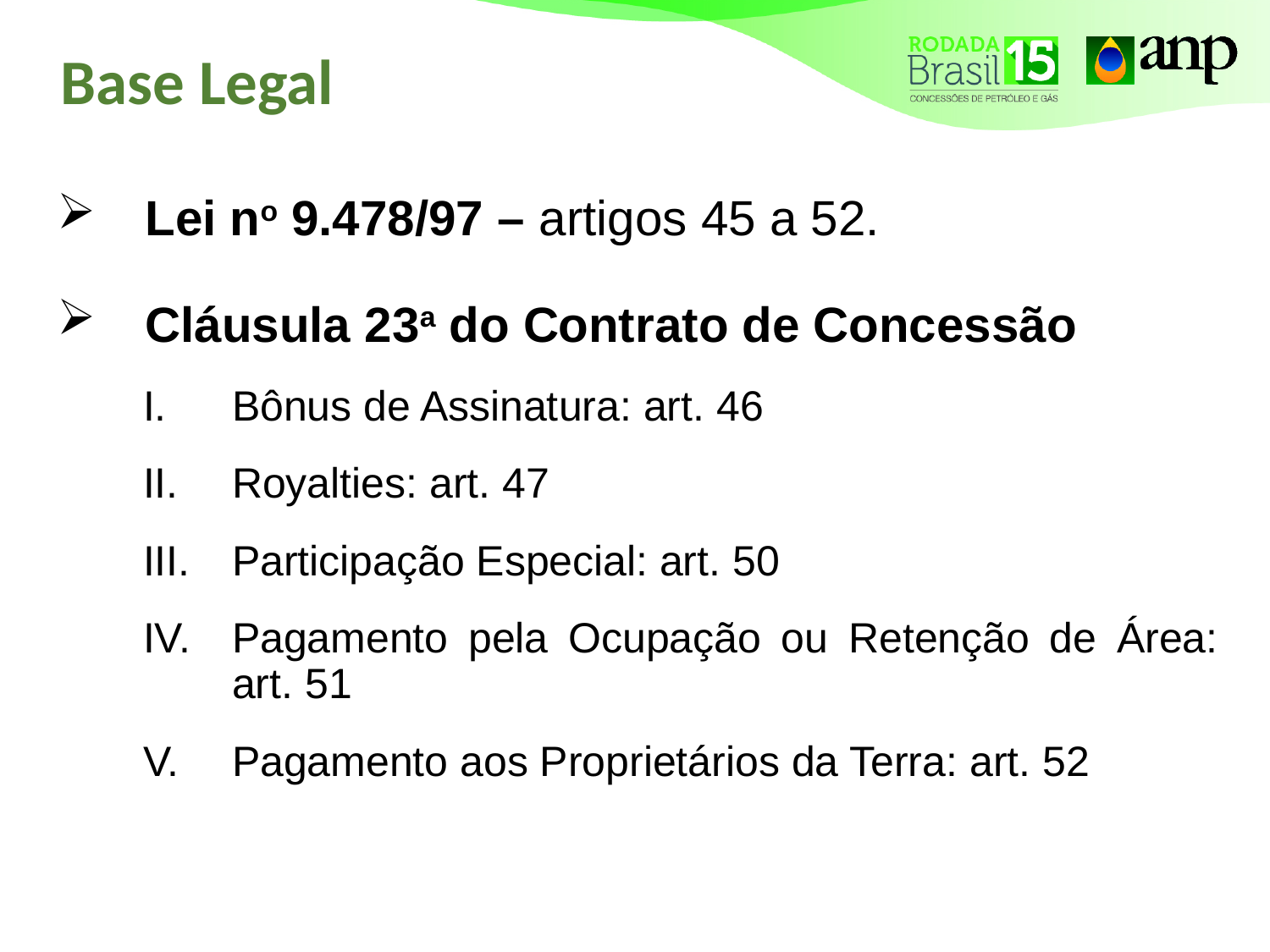

# Base Legal
Lei no 9.478/97 – artigos 45 a 52.
Cláusula 23a do Contrato de Concessão
Bônus de Assinatura: art. 46
Royalties: art. 47
Participação Especial: art. 50
Pagamento pela Ocupação ou Retenção de Área: art. 51
Pagamento aos Proprietários da Terra: art. 52